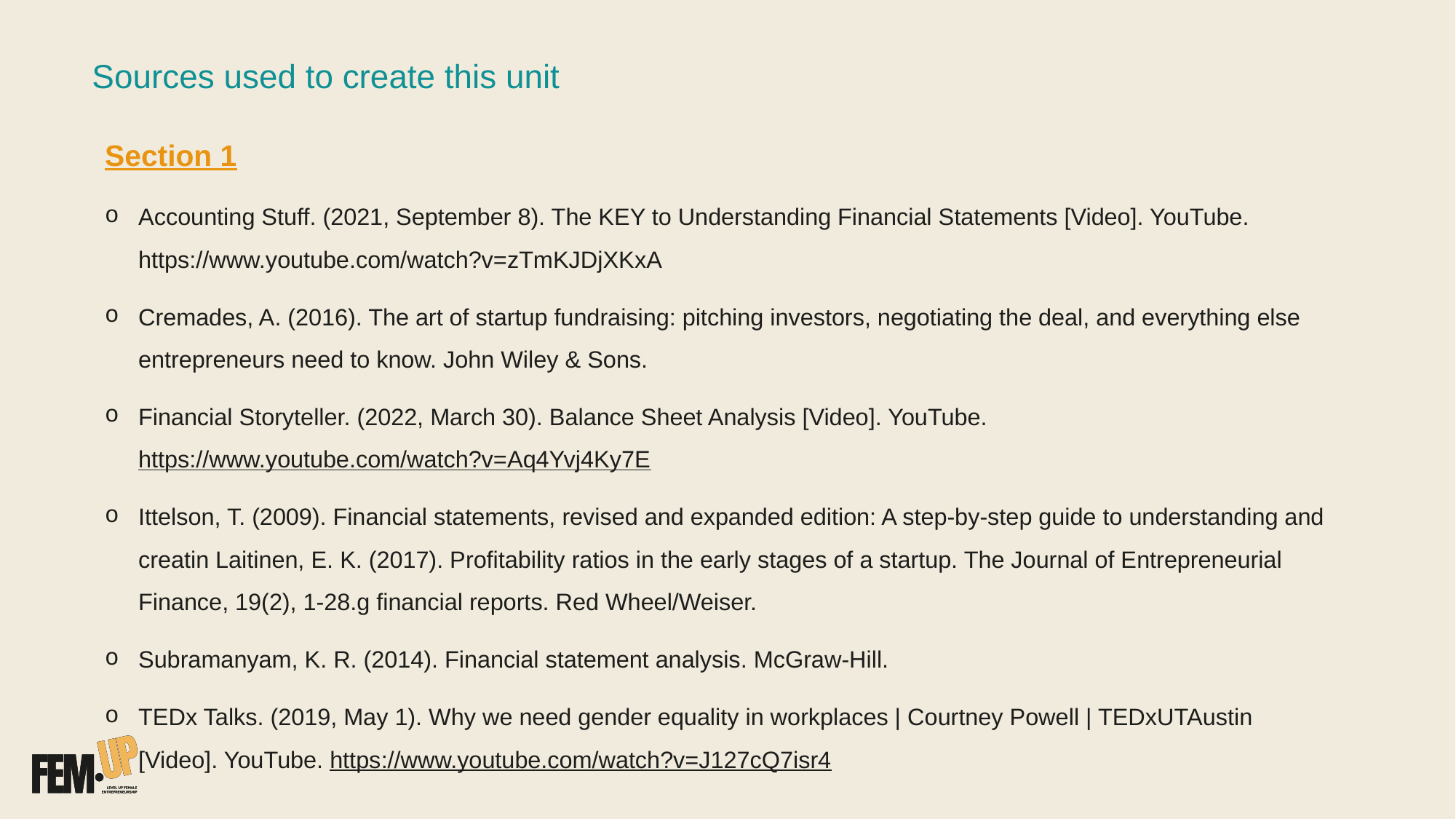

# Sources used to create this unit
Section 1
Accounting Stuff. (2021, September 8). The KEY to Understanding Financial Statements [Video]. YouTube. https://www.youtube.com/watch?v=zTmKJDjXKxA
Cremades, A. (2016). The art of startup fundraising: pitching investors, negotiating the deal, and everything else entrepreneurs need to know. John Wiley & Sons.
Financial Storyteller. (2022, March 30). Balance Sheet Analysis [Video]. YouTube. https://www.youtube.com/watch?v=Aq4Yvj4Ky7E
Ittelson, T. (2009). Financial statements, revised and expanded edition: A step-by-step guide to understanding and creatin Laitinen, E. K. (2017). Profitability ratios in the early stages of a startup. The Journal of Entrepreneurial Finance, 19(2), 1-28.g financial reports. Red Wheel/Weiser.
Subramanyam, K. R. (2014). Financial statement analysis. McGraw-Hill.
TEDx Talks. (2019, May 1). Why we need gender equality in workplaces | Courtney Powell | TEDxUTAustin [Video]. YouTube. https://www.youtube.com/watch?v=J127cQ7isr4